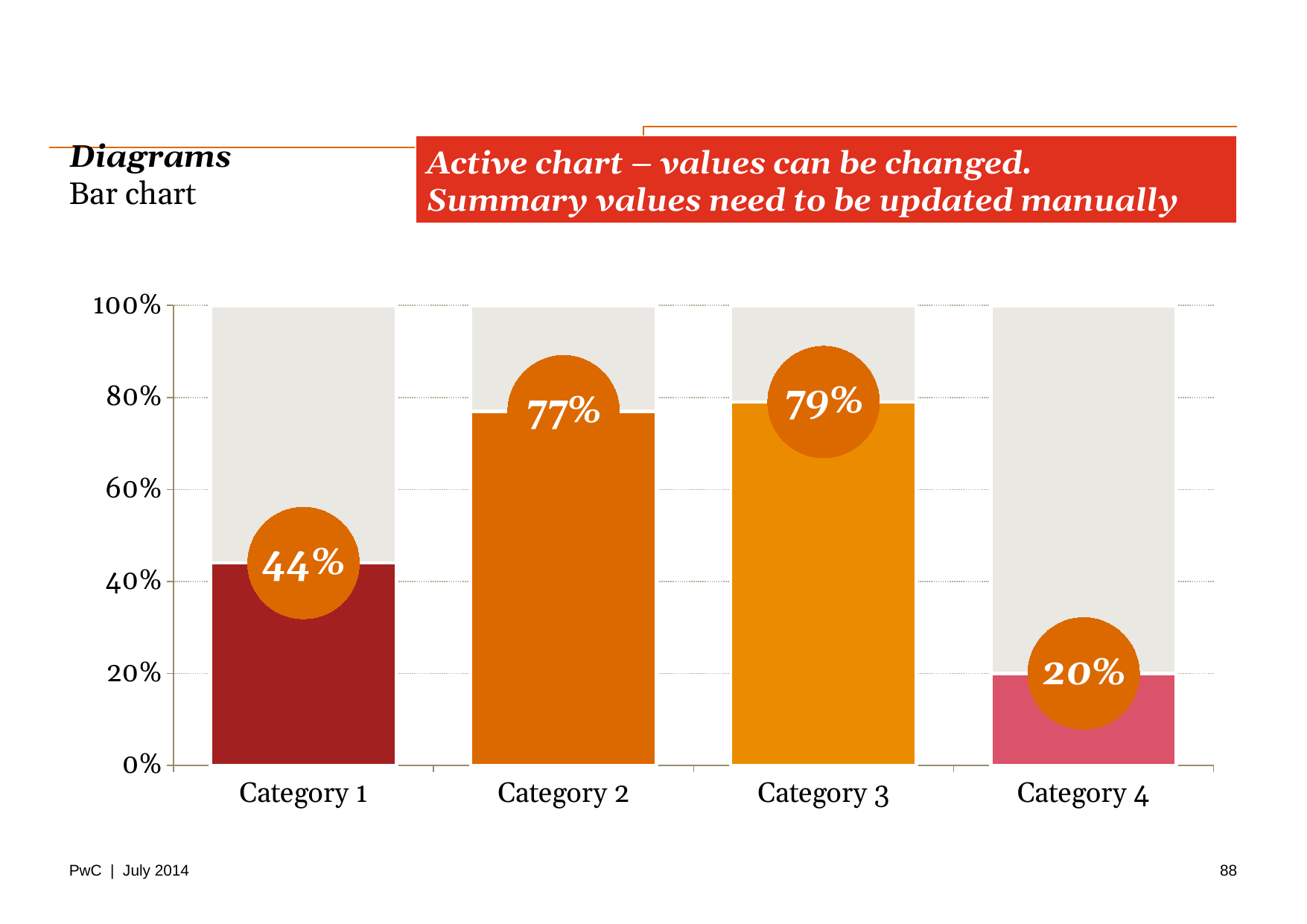

# Diagrams Bar chart
Active chart – values can be changed.
Summary values need to be updated manually

### Chart

| Category | Series 1 | Series 2 | Series 3 |
|---|---|---|---|
| Category 1 | 44.0 | 56.0 | 44.0 |
| Category 2 | 77.0 | 23.0 | 77.0 |
| Category 3 | 79.0 | 21.0 | 79.0 |
| Category 4 | 20.0 | 80.0 | 20.0 |
88